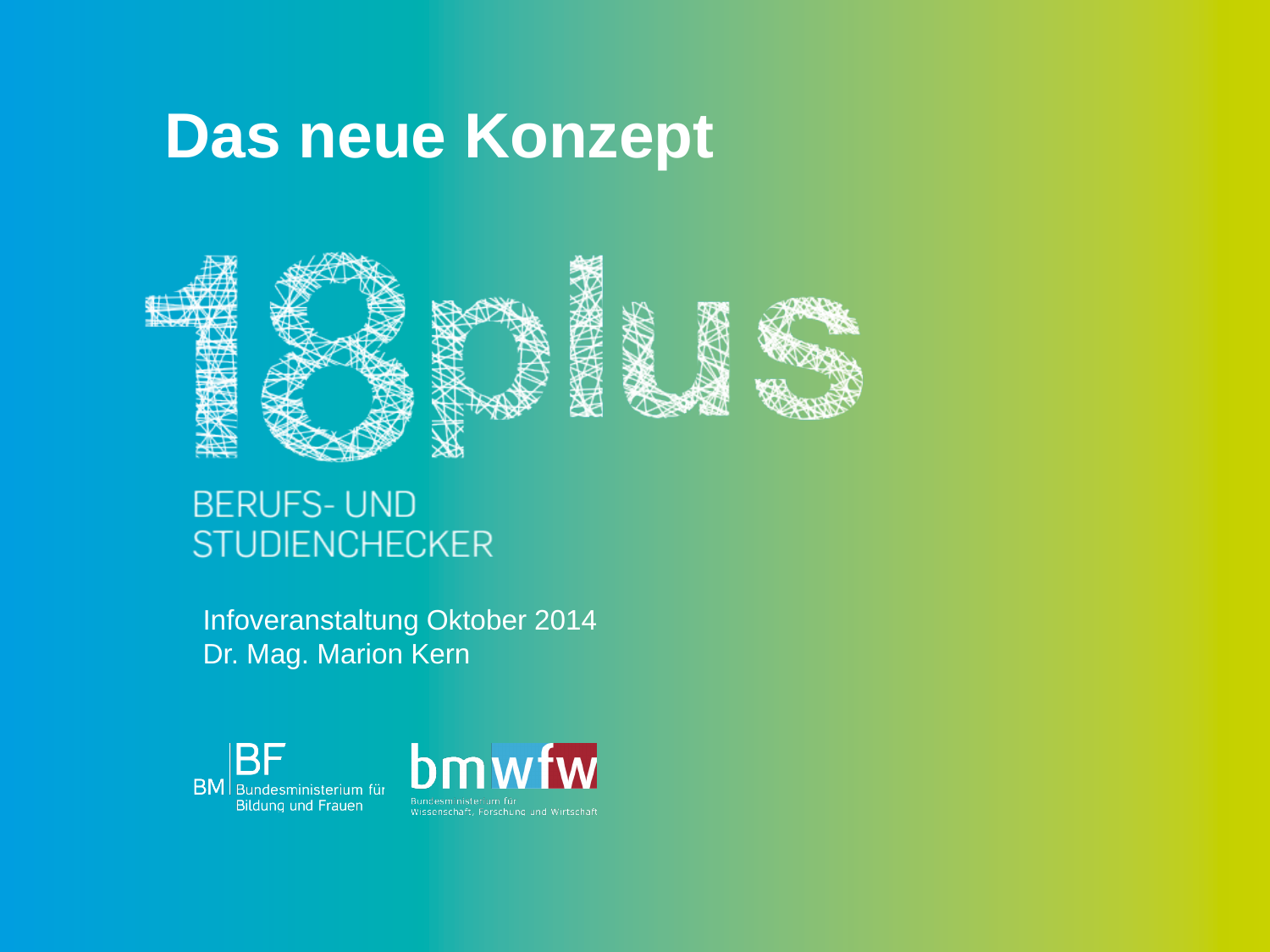

Das neue Konzept
Infoveranstaltung Oktober 2014
Dr. Mag. Marion Kern